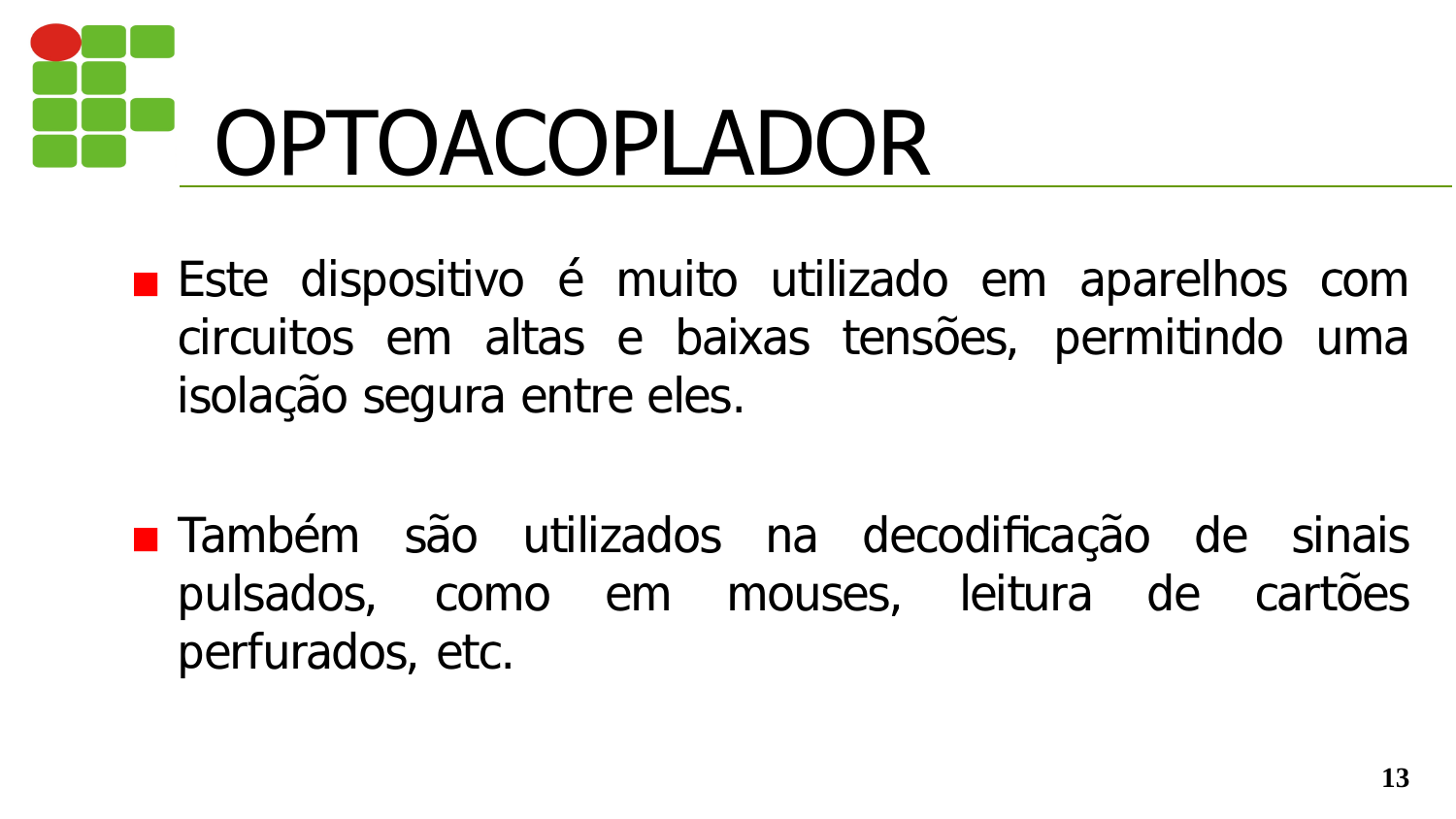

# OPTOACOPLADOR
Este dispositivo é muito utilizado em aparelhos com circuitos em altas e baixas tensões, permitindo uma isolação segura entre eles.

Também são utilizados na decodificação de sinais pulsados, como em mouses, leitura de cartões perfurados, etc.
13